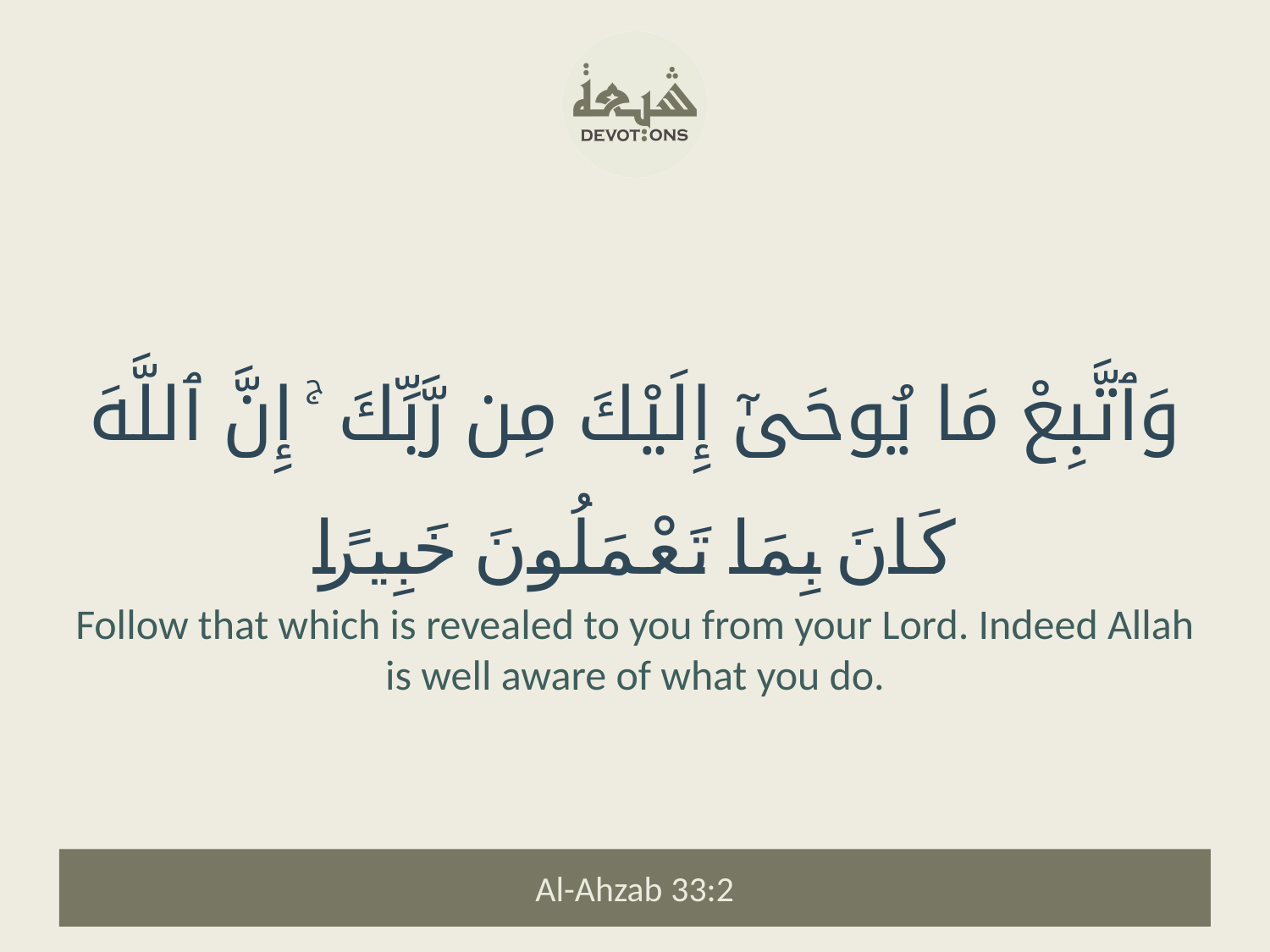

وَٱتَّبِعْ مَا يُوحَىٰٓ إِلَيْكَ مِن رَّبِّكَ ۚ إِنَّ ٱللَّهَ كَانَ بِمَا تَعْمَلُونَ خَبِيرًا
Follow that which is revealed to you from your Lord. Indeed Allah is well aware of what you do.
Al-Ahzab 33:2